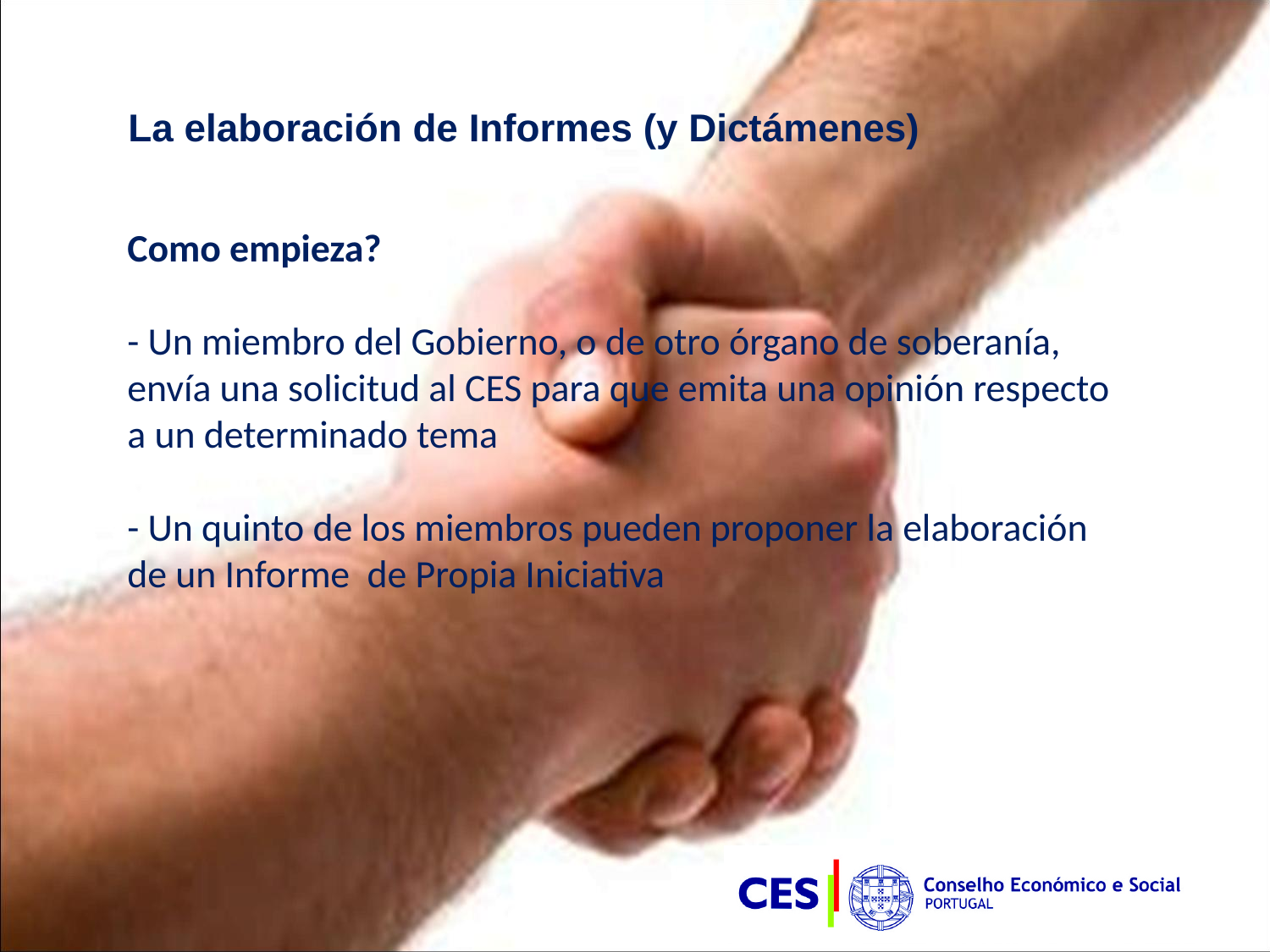

La elaboración de Informes (y Dictámenes)
Como empieza?

- Un miembro del Gobierno, o de otro órgano de soberanía, envía una solicitud al CES para que emita una opinión respecto a un determinado tema

- Un quinto de los miembros pueden proponer la elaboración de un Informe  de Propia Iniciativa